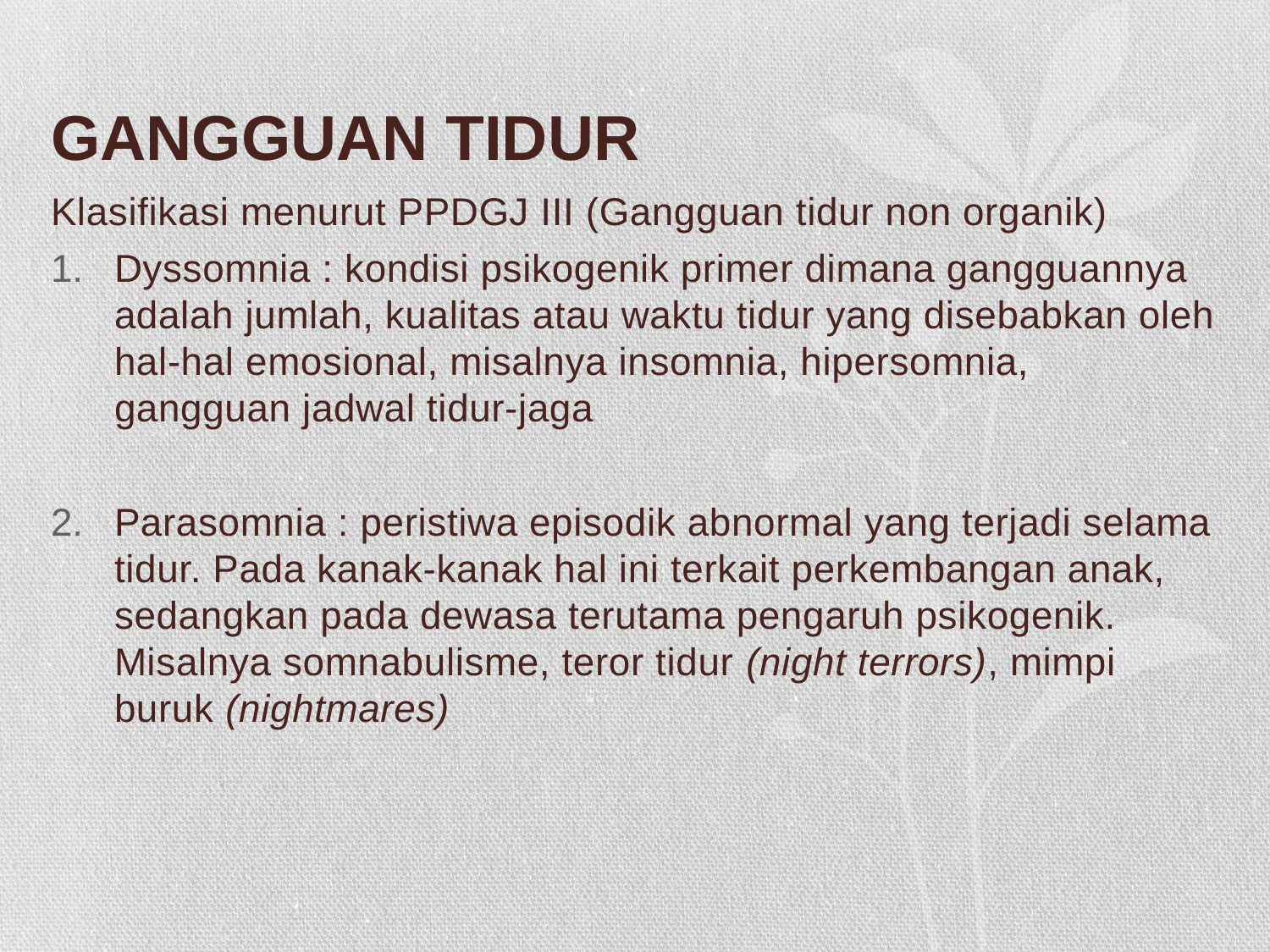

# GANGGUAN TIDUR
Klasifikasi menurut PPDGJ III (Gangguan tidur non organik)
Dyssomnia : kondisi psikogenik primer dimana gangguannya adalah jumlah, kualitas atau waktu tidur yang disebabkan oleh hal-hal emosional, misalnya insomnia, hipersomnia, gangguan jadwal tidur-jaga

Parasomnia : peristiwa episodik abnormal yang terjadi selama tidur. Pada kanak-kanak hal ini terkait perkembangan anak, sedangkan pada dewasa terutama pengaruh psikogenik. Misalnya somnabulisme, teror tidur (night terrors), mimpi buruk (nightmares)